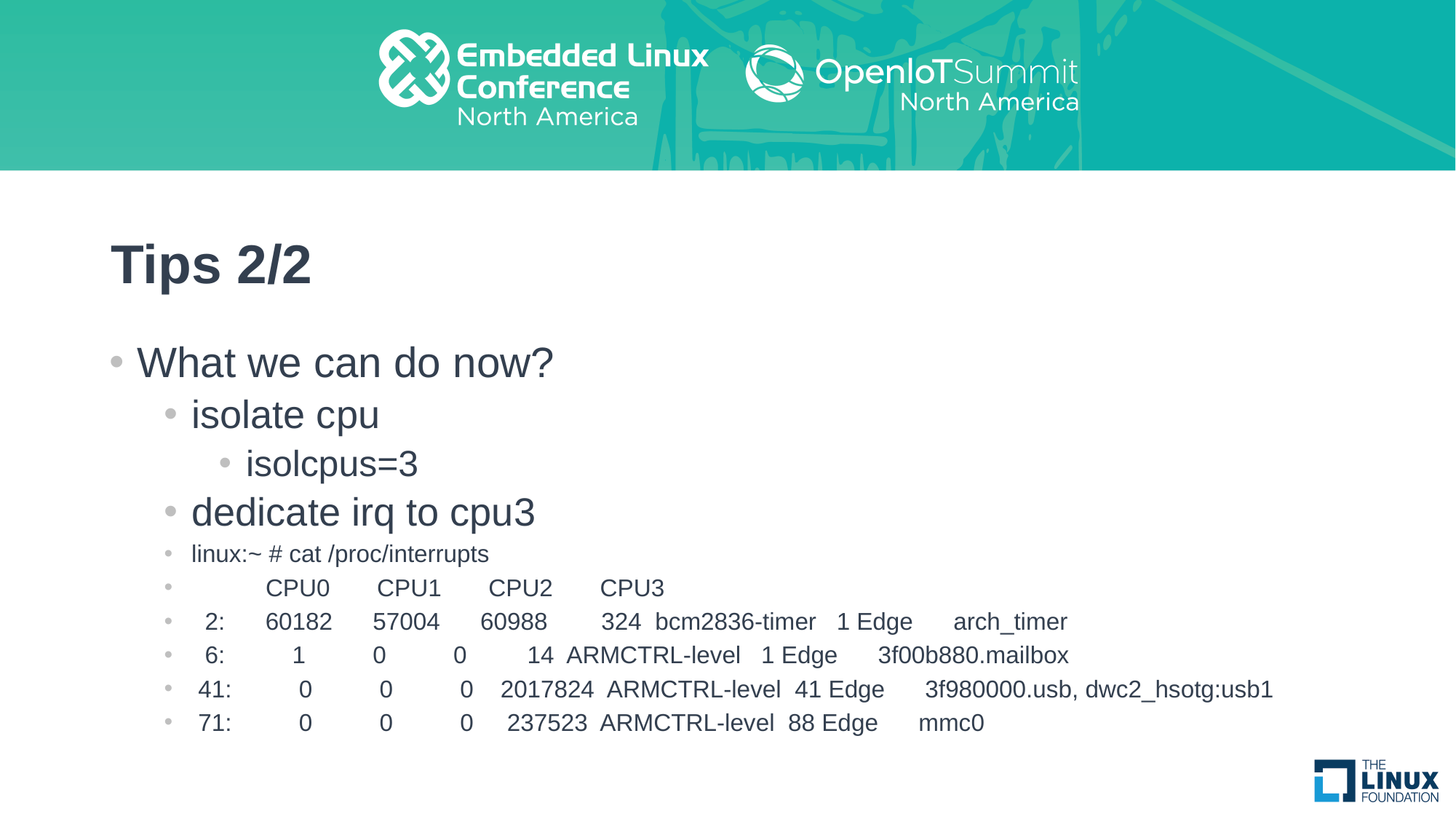

# Tips 2/2
What we can do now?
isolate cpu
isolcpus=3
dedicate irq to cpu3
linux:~ # cat /proc/interrupts
           CPU0       CPU1       CPU2       CPU3
  2:      60182      57004      60988        324  bcm2836-timer   1 Edge      arch_timer
  6:          1          0          0         14  ARMCTRL-level   1 Edge      3f00b880.mailbox
 41:          0          0          0    2017824  ARMCTRL-level  41 Edge      3f980000.usb, dwc2_hsotg:usb1
 71:          0          0          0     237523  ARMCTRL-level  88 Edge      mmc0